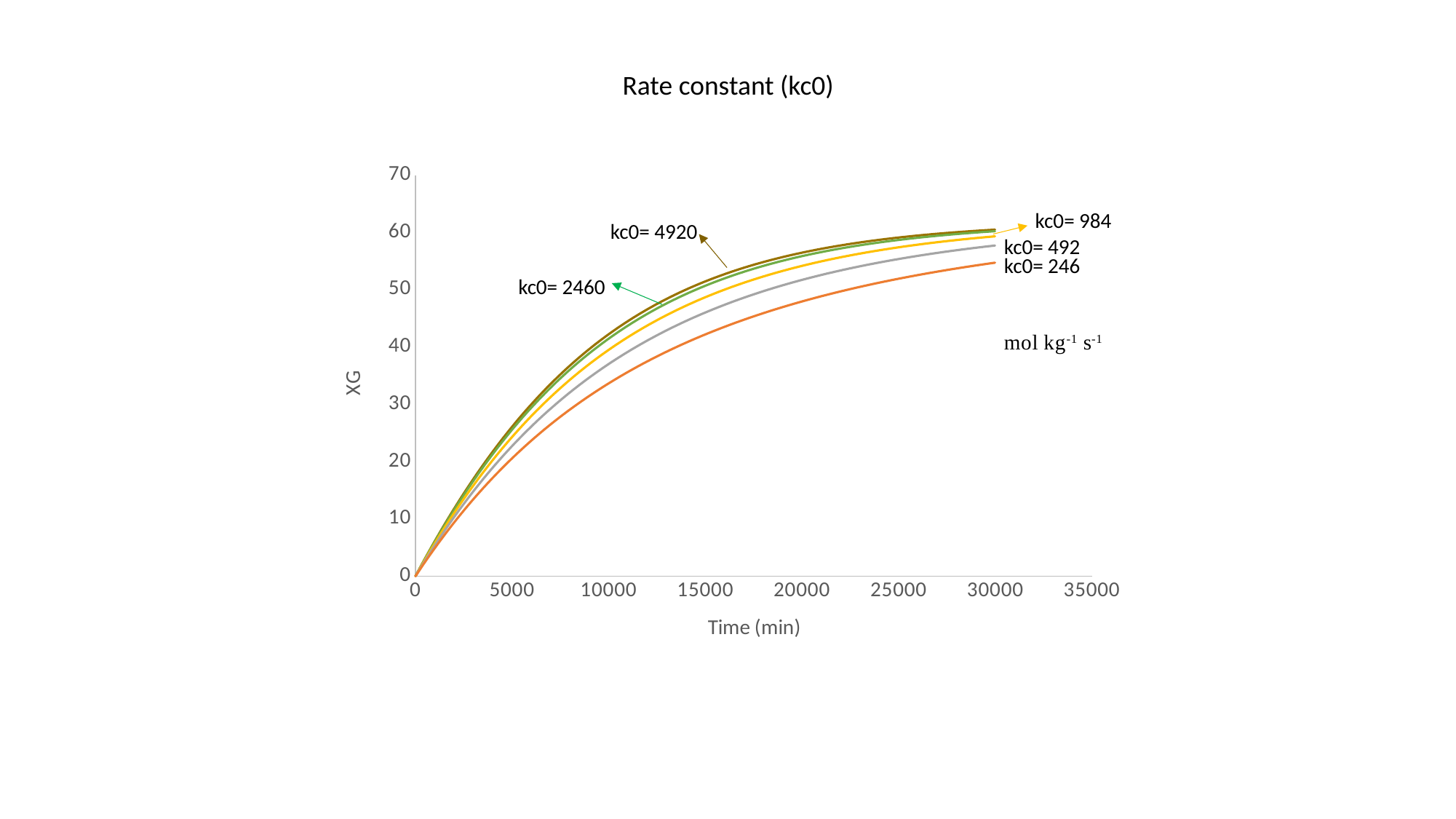

Rate constant (kc0)

### Chart

| Category |  |  |  |  |  |
|---|---|---|---|---|---|
kc0= 984
kc0= 4920
kc0= 492
kc0= 246
kc0= 2460